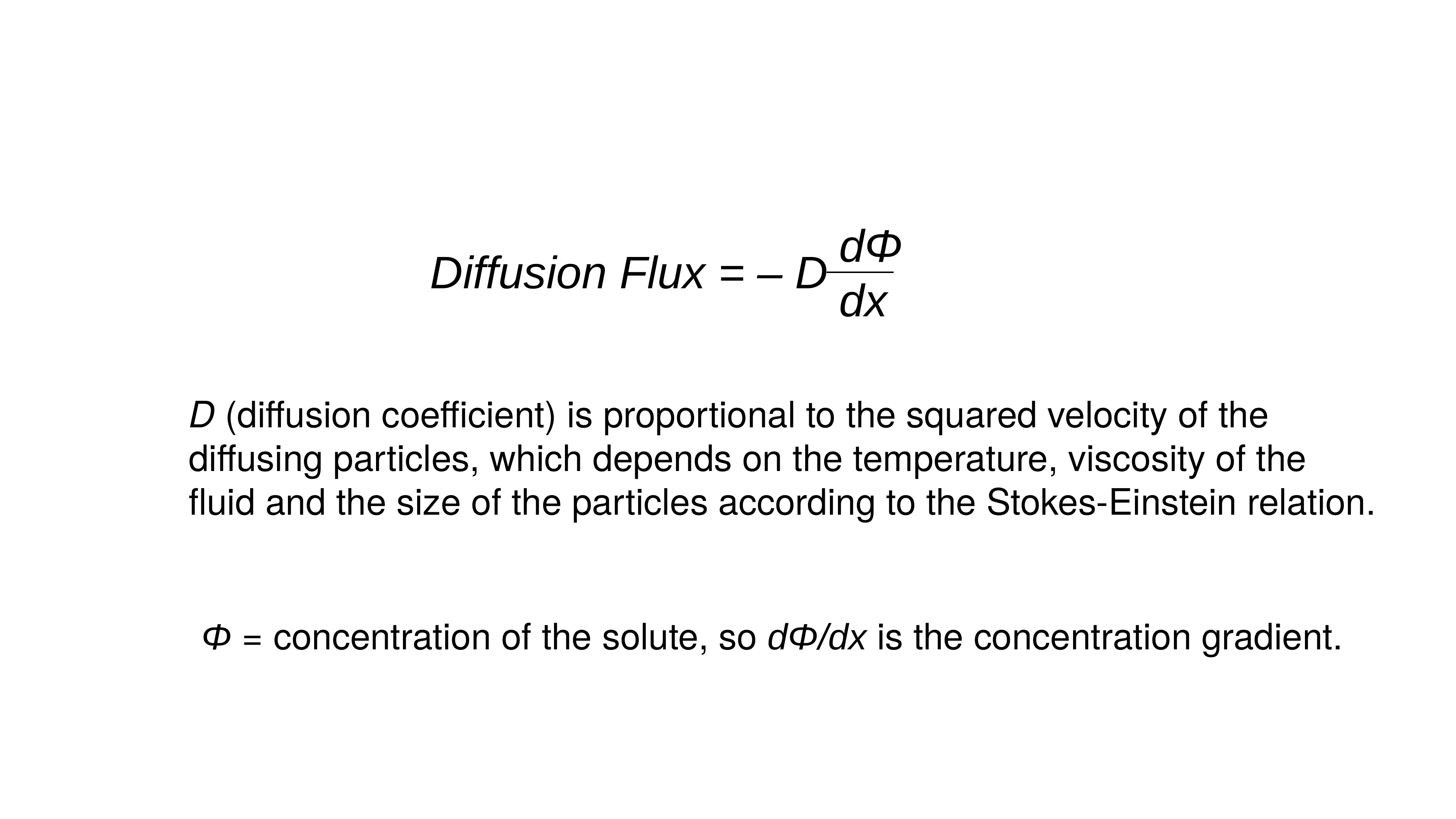

dΦ
dx
Diffusion Flux = – D

D (diffusion coefficient) is proportional to the squared velocity of the diffusing particles, which depends on the temperature, viscosity of the fluid and the size of the particles according to the Stokes-Einstein relation.
Φ = concentration of the solute, so dΦ/dx is the concentration gradient.